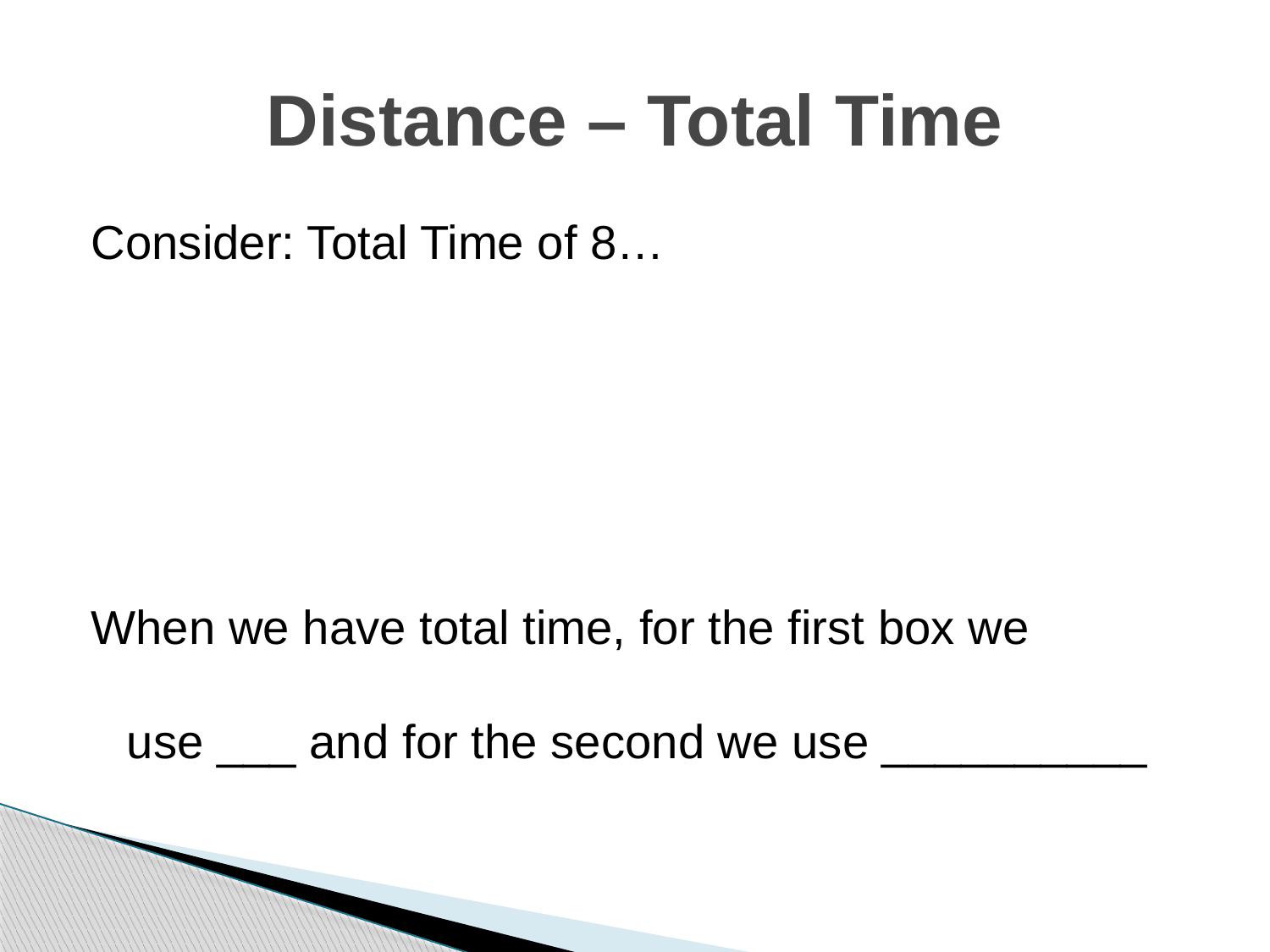

# Distance – Total Time
Consider: Total Time of 8…

When we have total time, for the first box we
use ___ and for the second we use __________